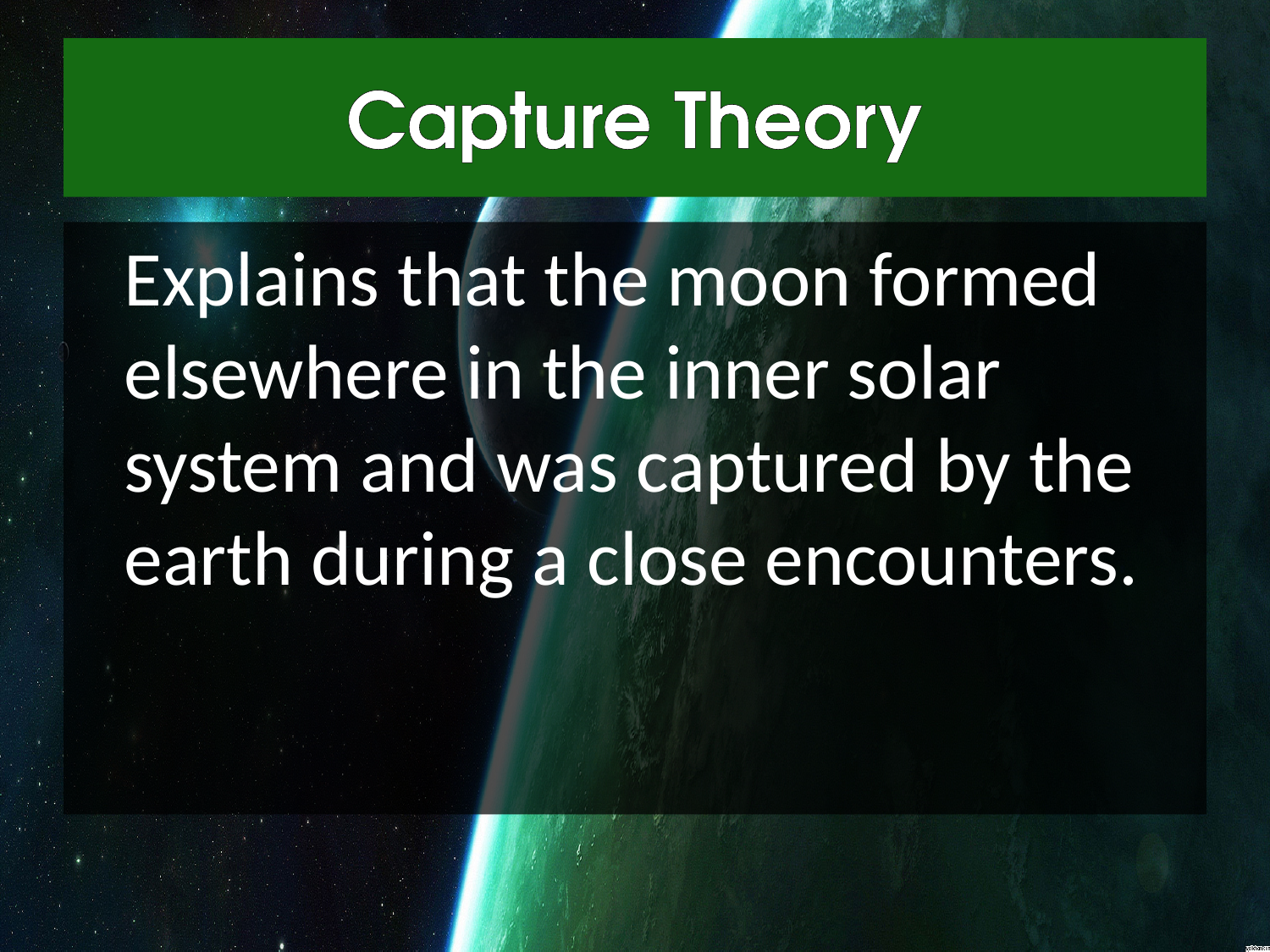

# Capture Theory
Explains that the moon formed elsewhere in the inner solar system and was captured by the earth during a close encounters.